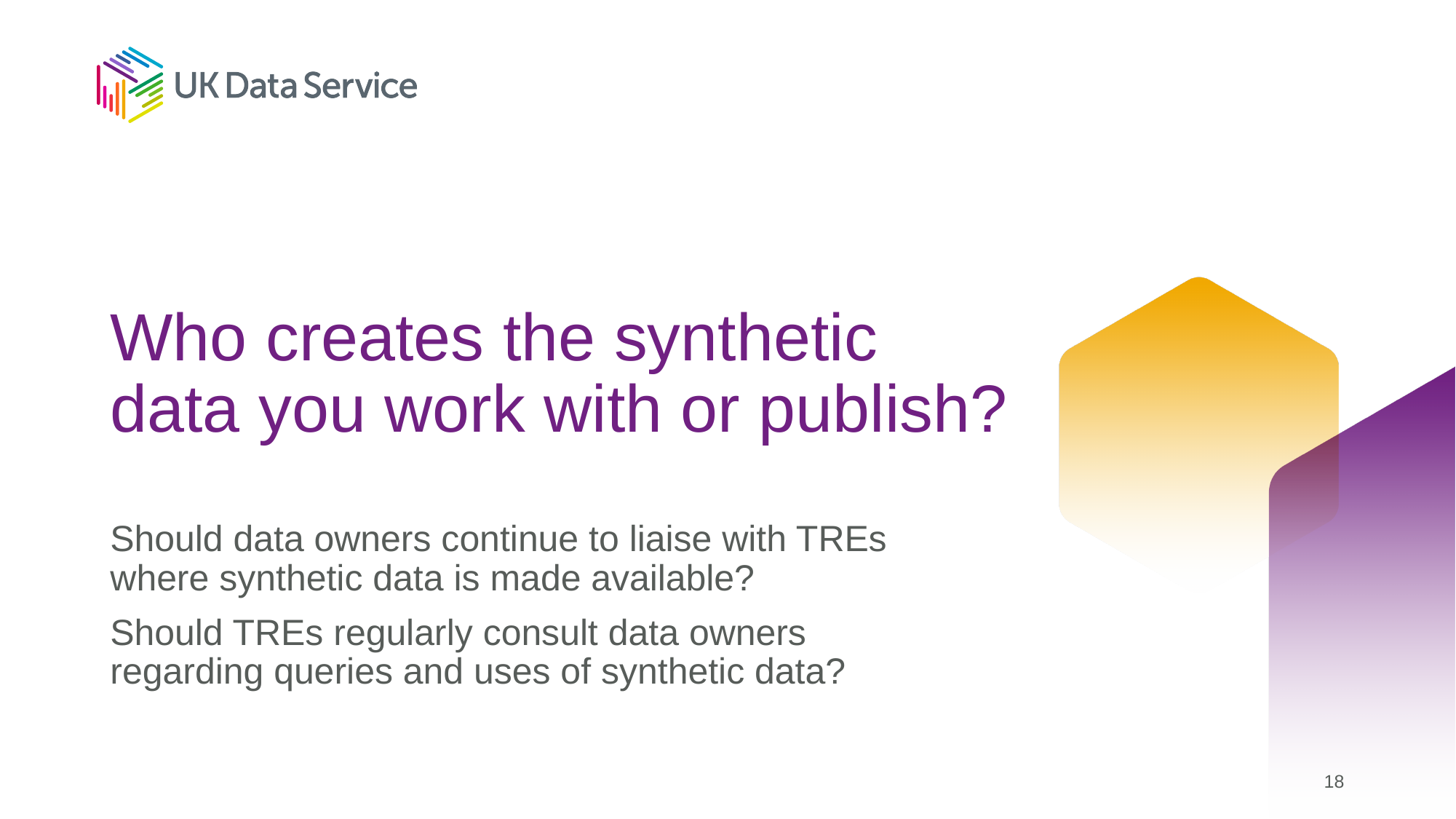

# Who creates the synthetic data you work with or publish?

Should data owners continue to liaise with TREs where synthetic data is made available?
Should TREs regularly consult data owners regarding queries and uses of synthetic data?
18